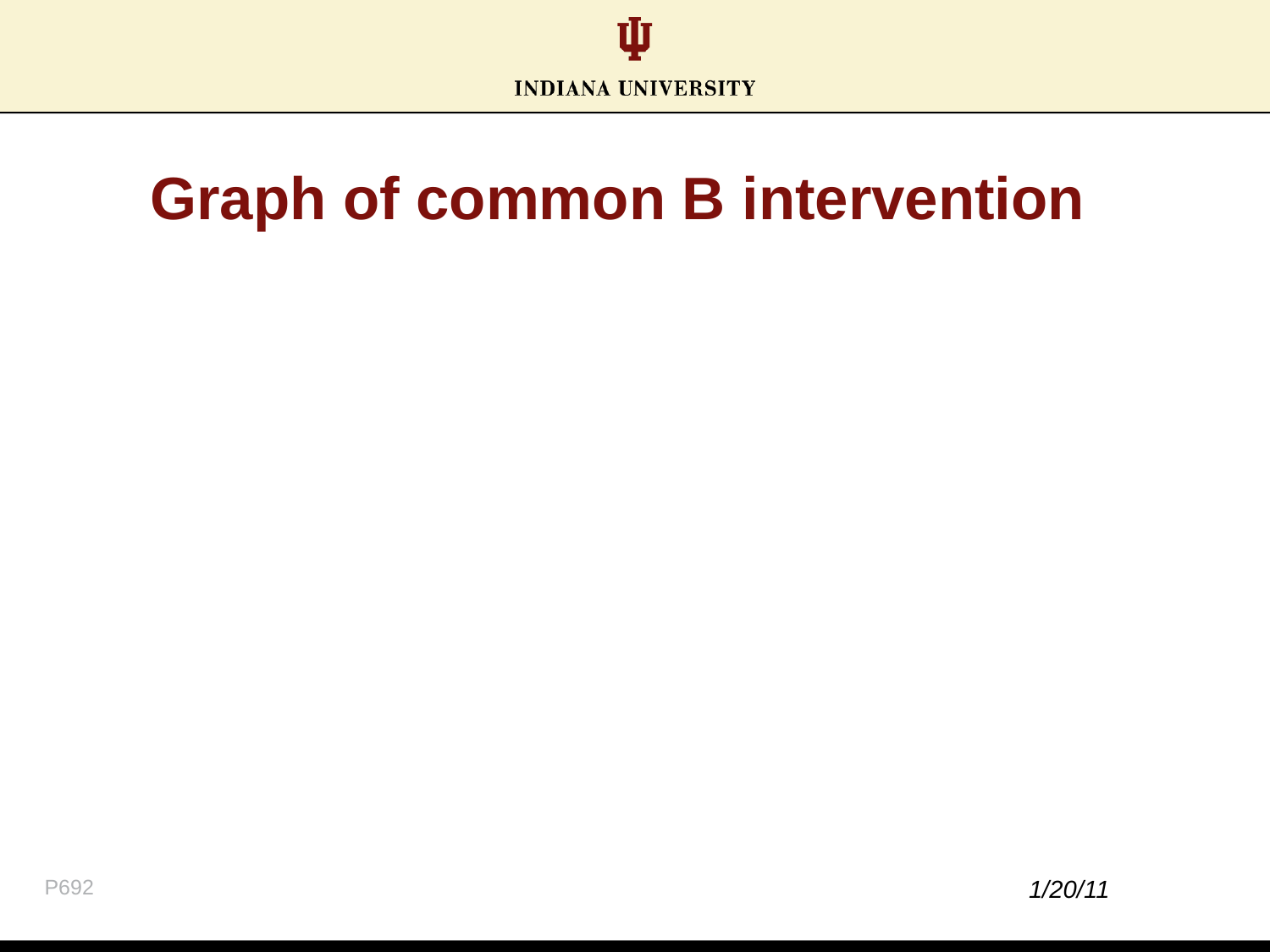

# Graph of common B intervention
P692
1/20/11